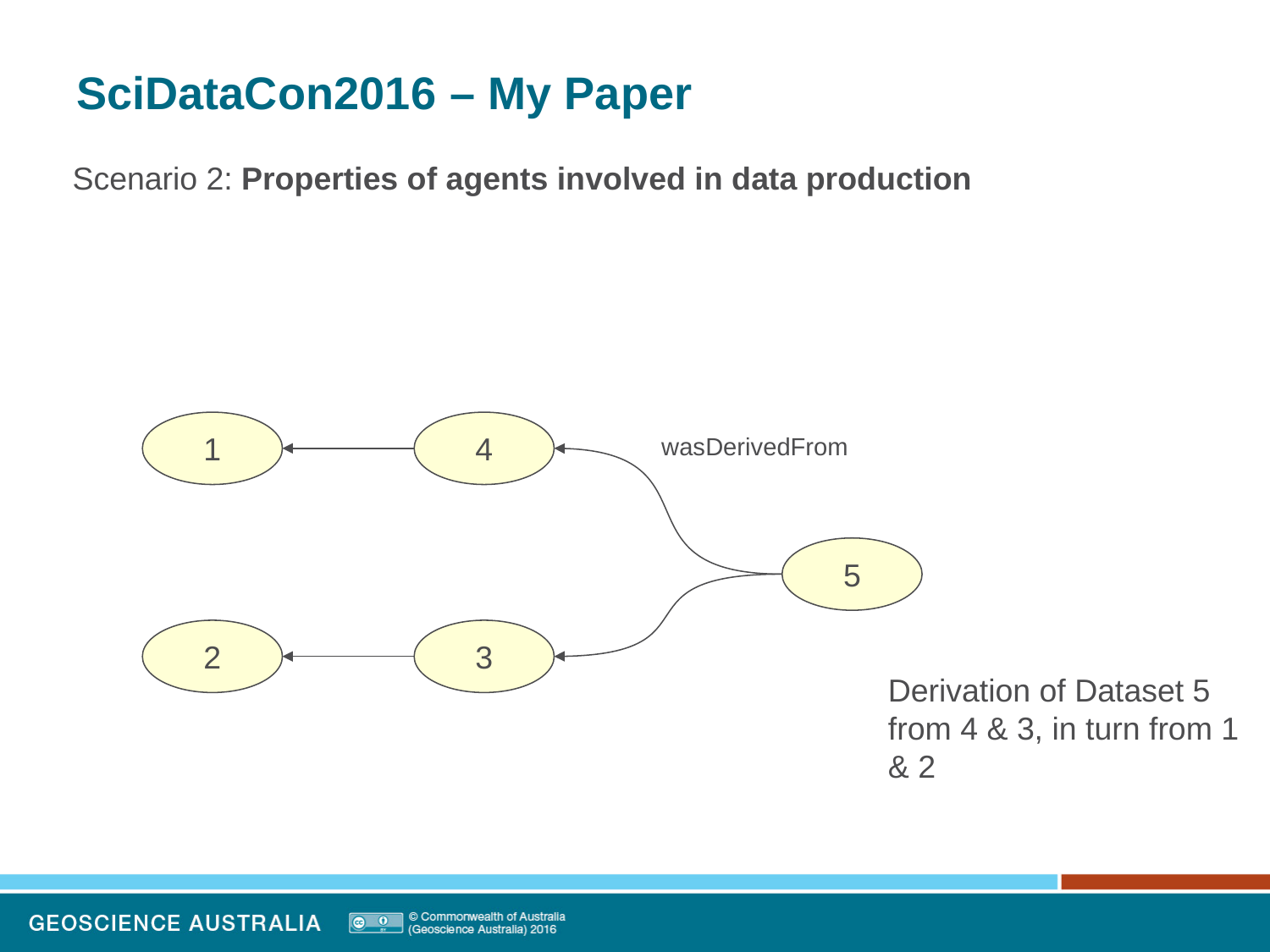

# SciDataCon2016 – My Paper
Scenario 2: Properties of agents involved in data production
1
4
wasDerivedFrom
5
2
3
Derivation of Dataset 5 from 4 & 3, in turn from 1 & 2